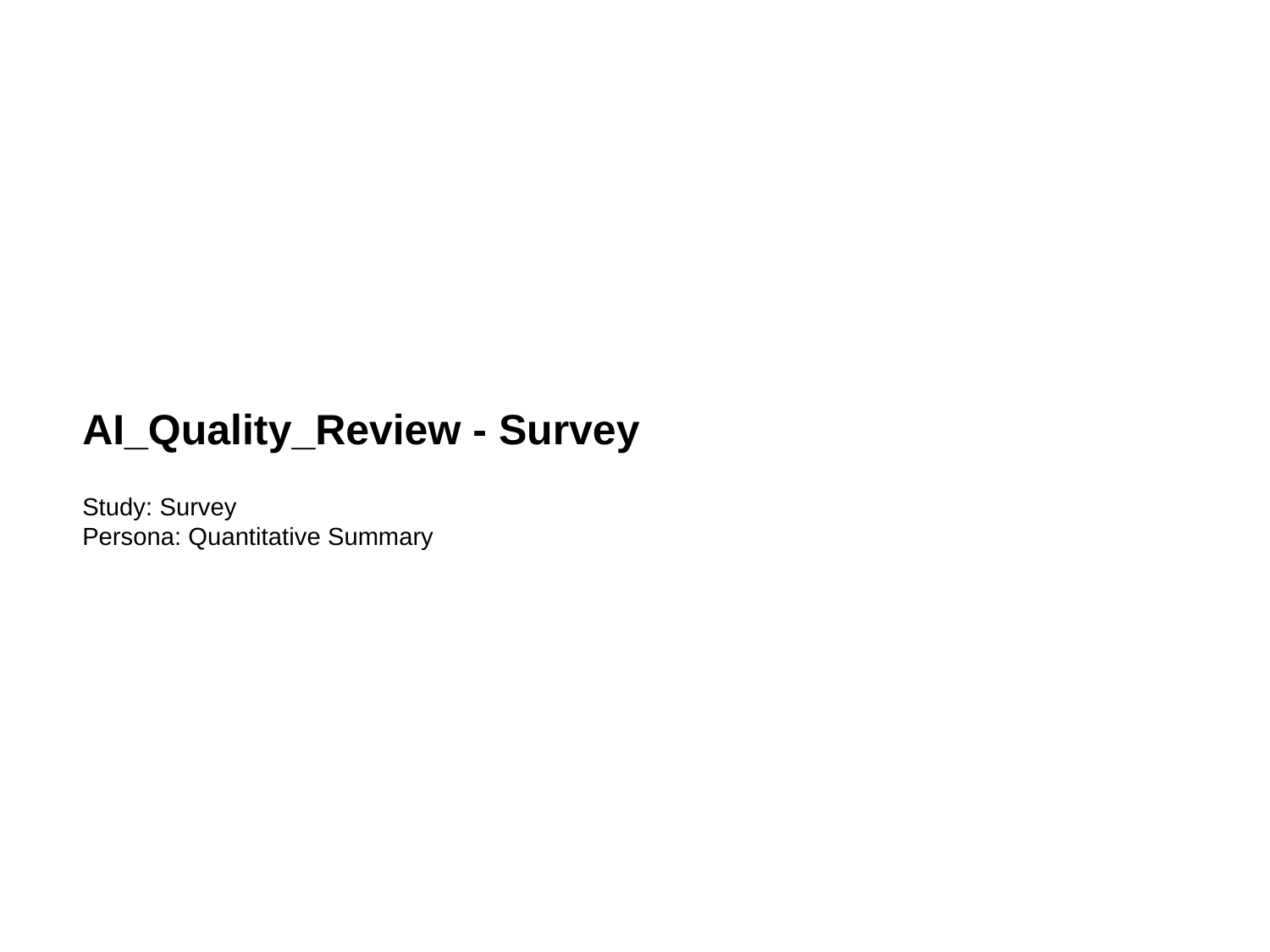

AI_Quality_Review - Survey
Study: Survey
Persona: Quantitative Summary